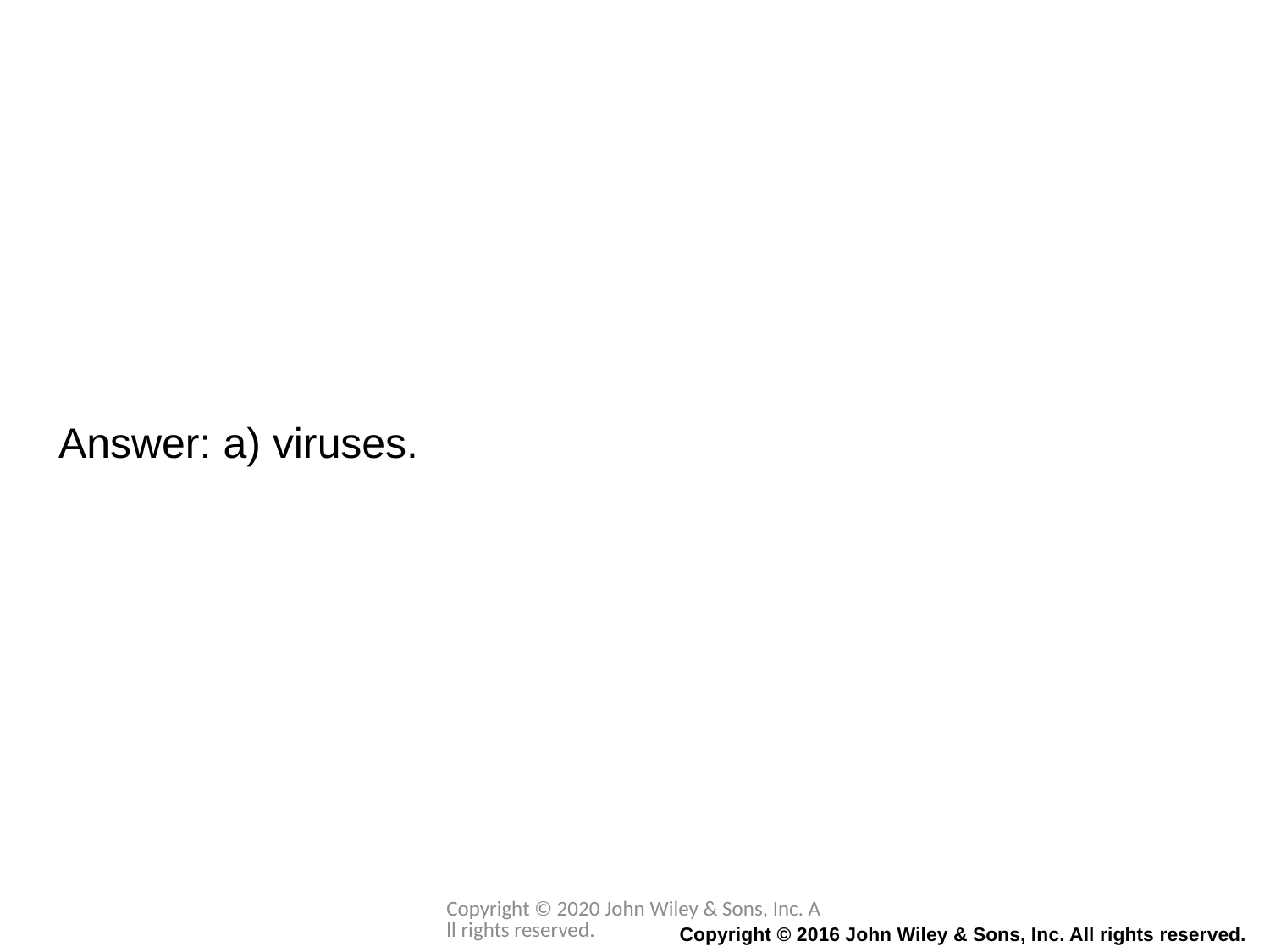

Answer: a) viruses.
Copyright © 2020 John Wiley & Sons, Inc. All rights reserved.
Copyright © 2016 John Wiley & Sons, Inc. All rights reserved.